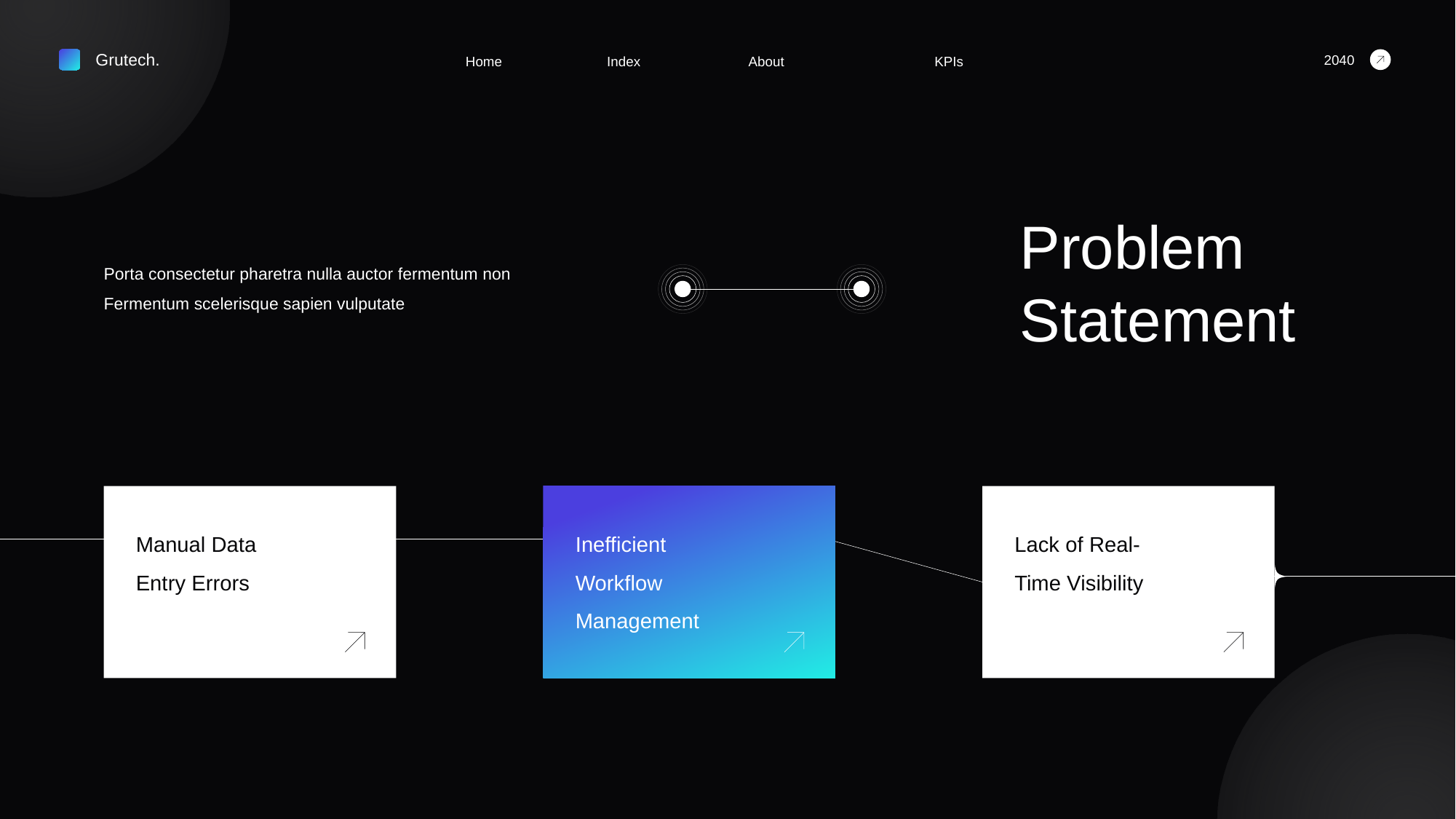

Grutech.
2040
About
Home
Index
KPIs

Problem
Statement
Porta consectetur pharetra nulla auctor fermentum non Fermentum scelerisque sapien vulputate

Manual Data Entry Errors
Inefficient
Workflow
Management
Lack of Real-
Time Visibility